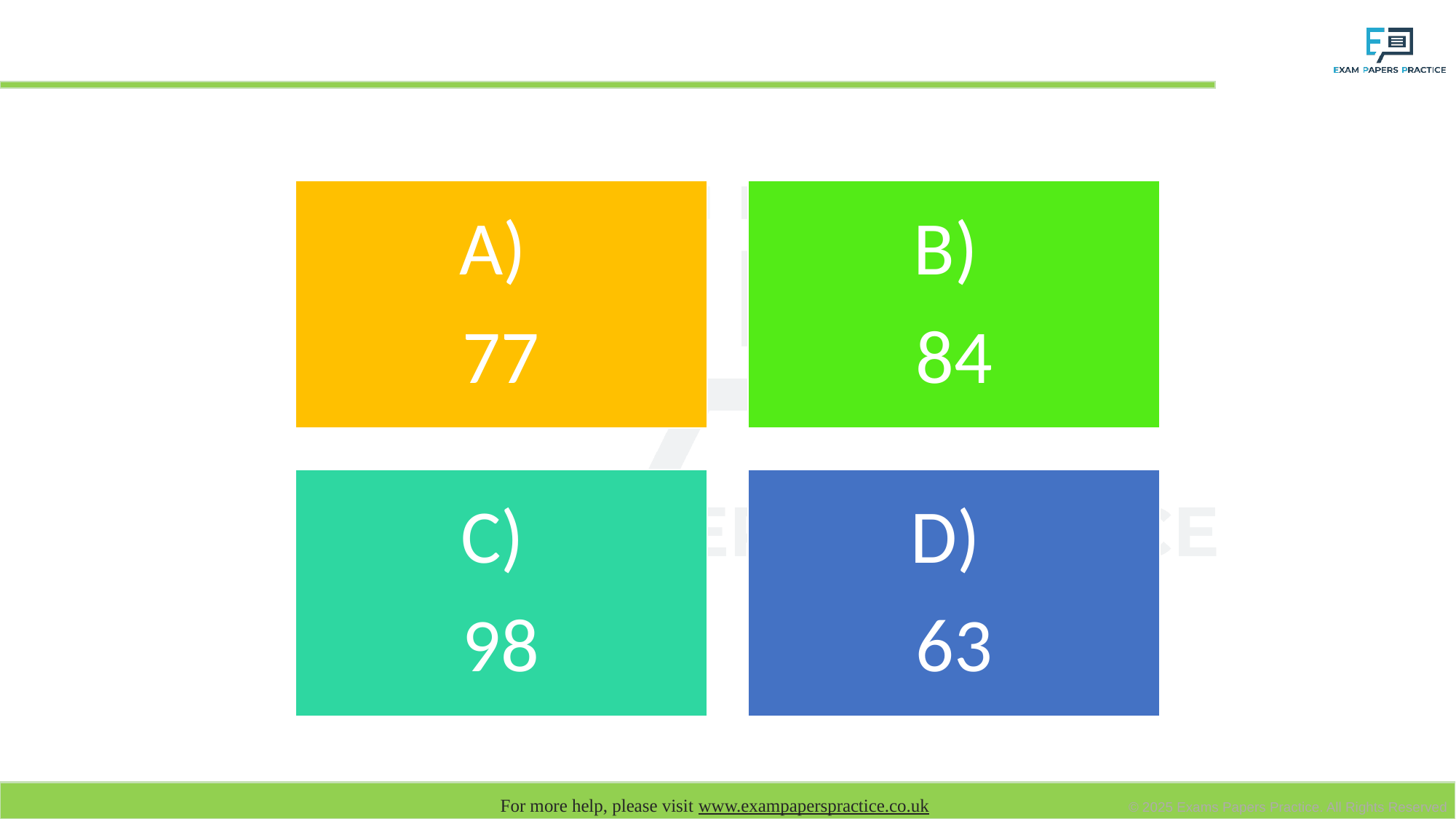

# How many bits are needed to represent the phrase Hasta La Vista in ASCII?
A)
77
B)
84
C)
98
D)
63